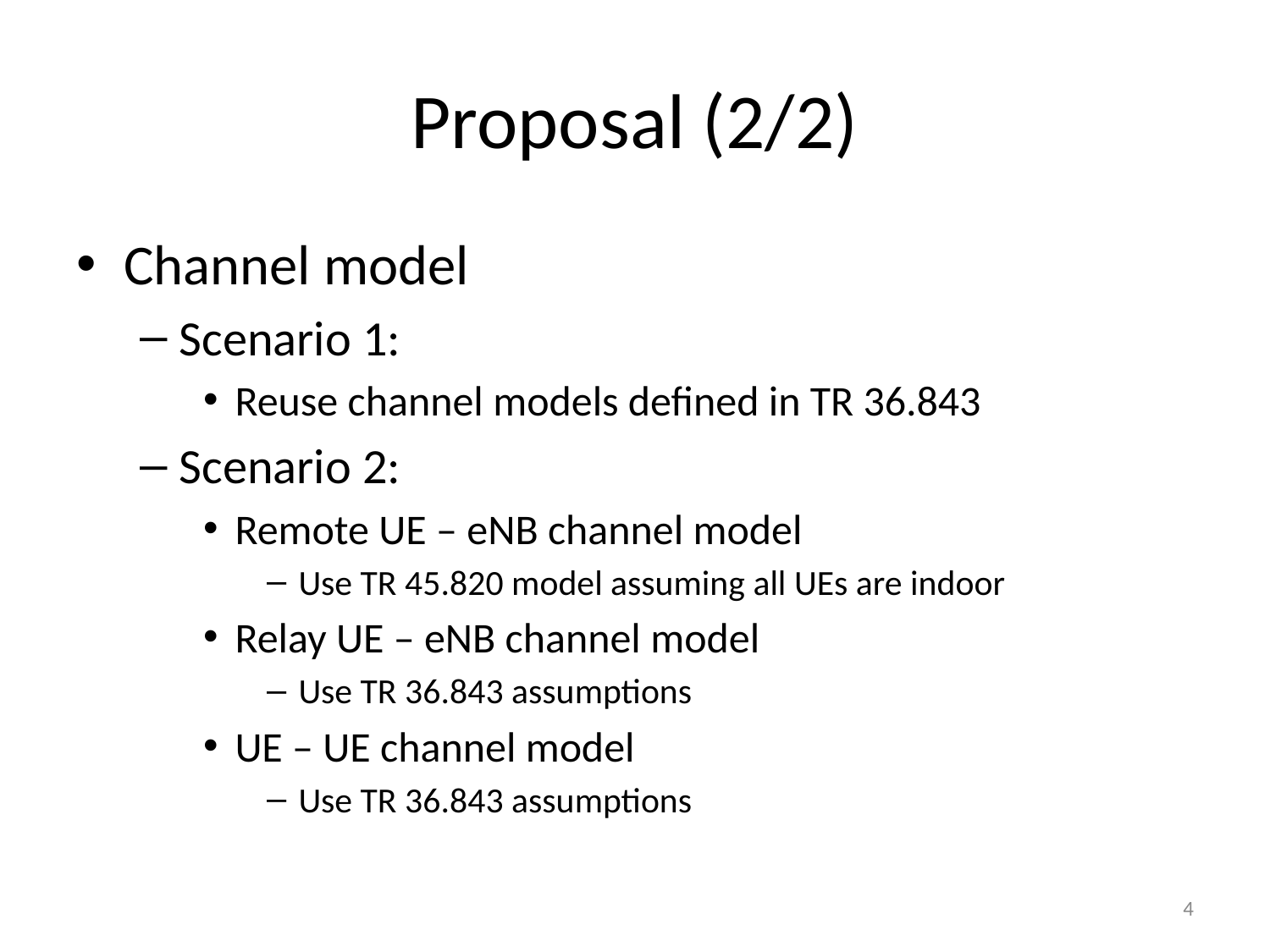

# Proposal (2/2)
Channel model
Scenario 1:
Reuse channel models defined in TR 36.843
Scenario 2:
Remote UE – eNB channel model
Use TR 45.820 model assuming all UEs are indoor
Relay UE – eNB channel model
Use TR 36.843 assumptions
UE – UE channel model
Use TR 36.843 assumptions
4